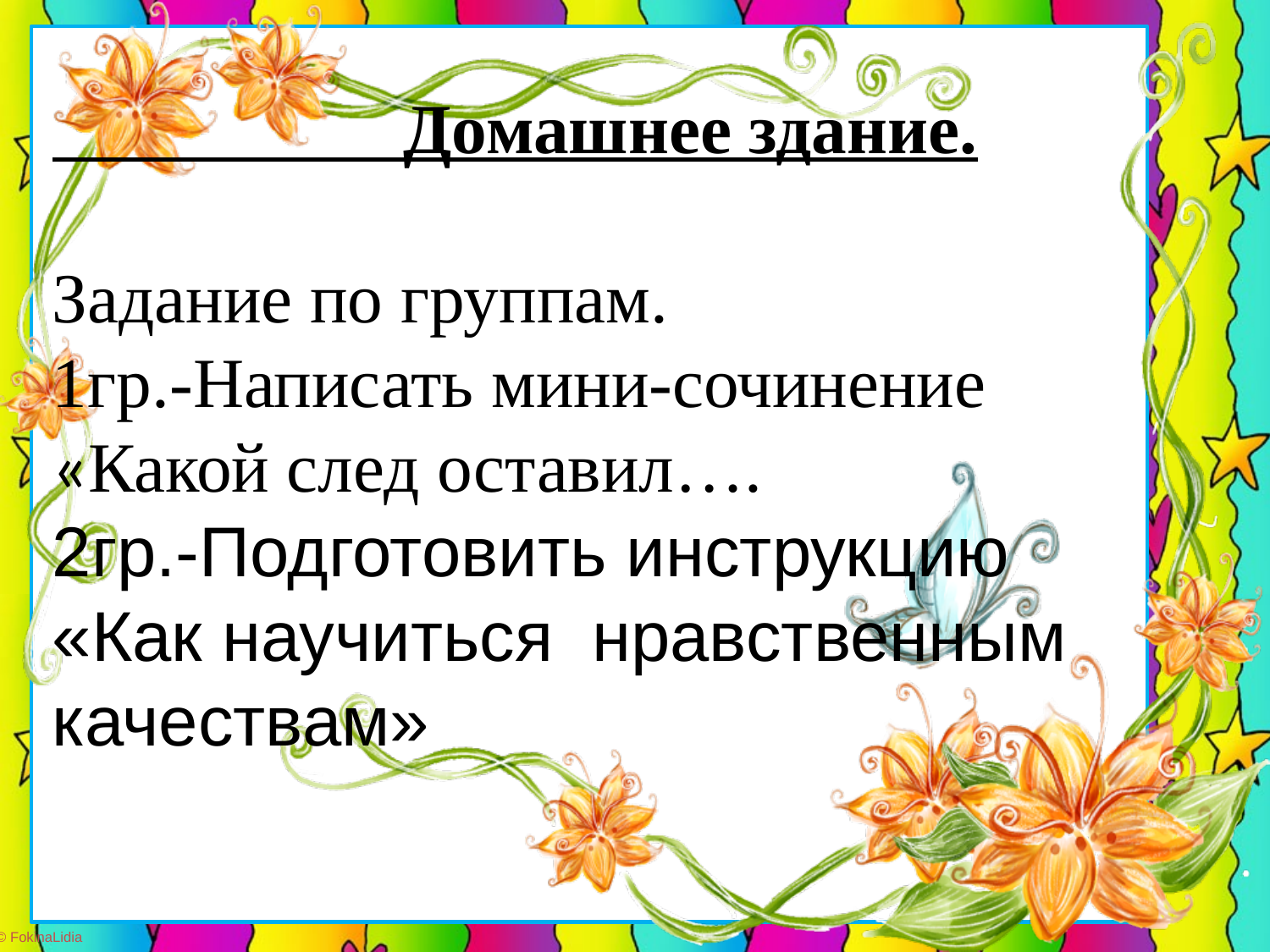

#

                    Домашнее здание.

Задание по группам.
1гр.-Написать мини-сочинение «Какой след оставил….
2гр.-Подготовить инструкцию «Как научиться  нравственным качествам»